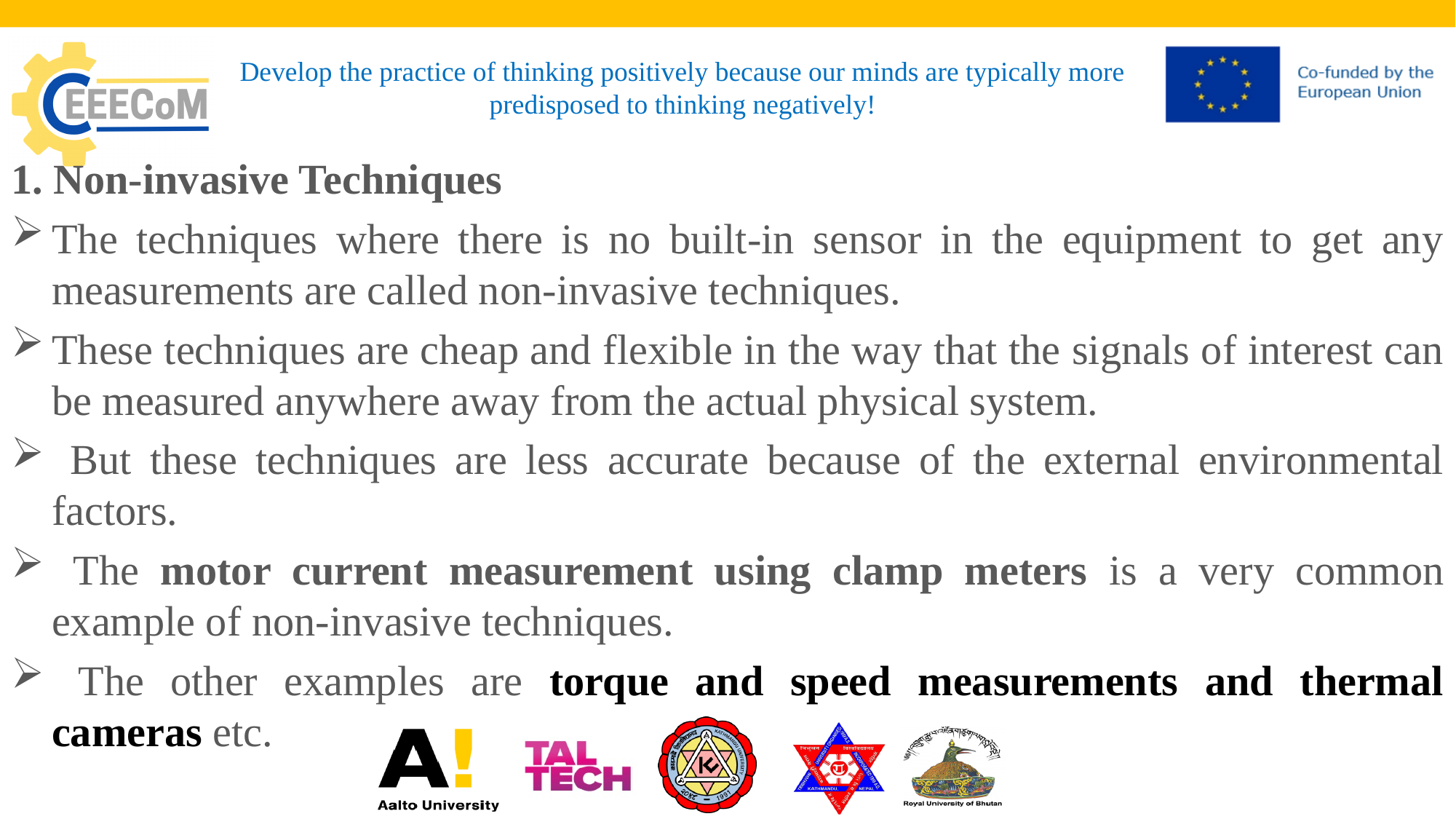

# Develop the practice of thinking positively because our minds are typically more predisposed to thinking negatively!
1. Non-invasive Techniques
The techniques where there is no built-in sensor in the equipment to get any measurements are called non-invasive techniques.
These techniques are cheap and flexible in the way that the signals of interest can be measured anywhere away from the actual physical system.
 But these techniques are less accurate because of the external environmental factors.
 The motor current measurement using clamp meters is a very common example of non-invasive techniques.
 The other examples are torque and speed measurements and thermal cameras etc.